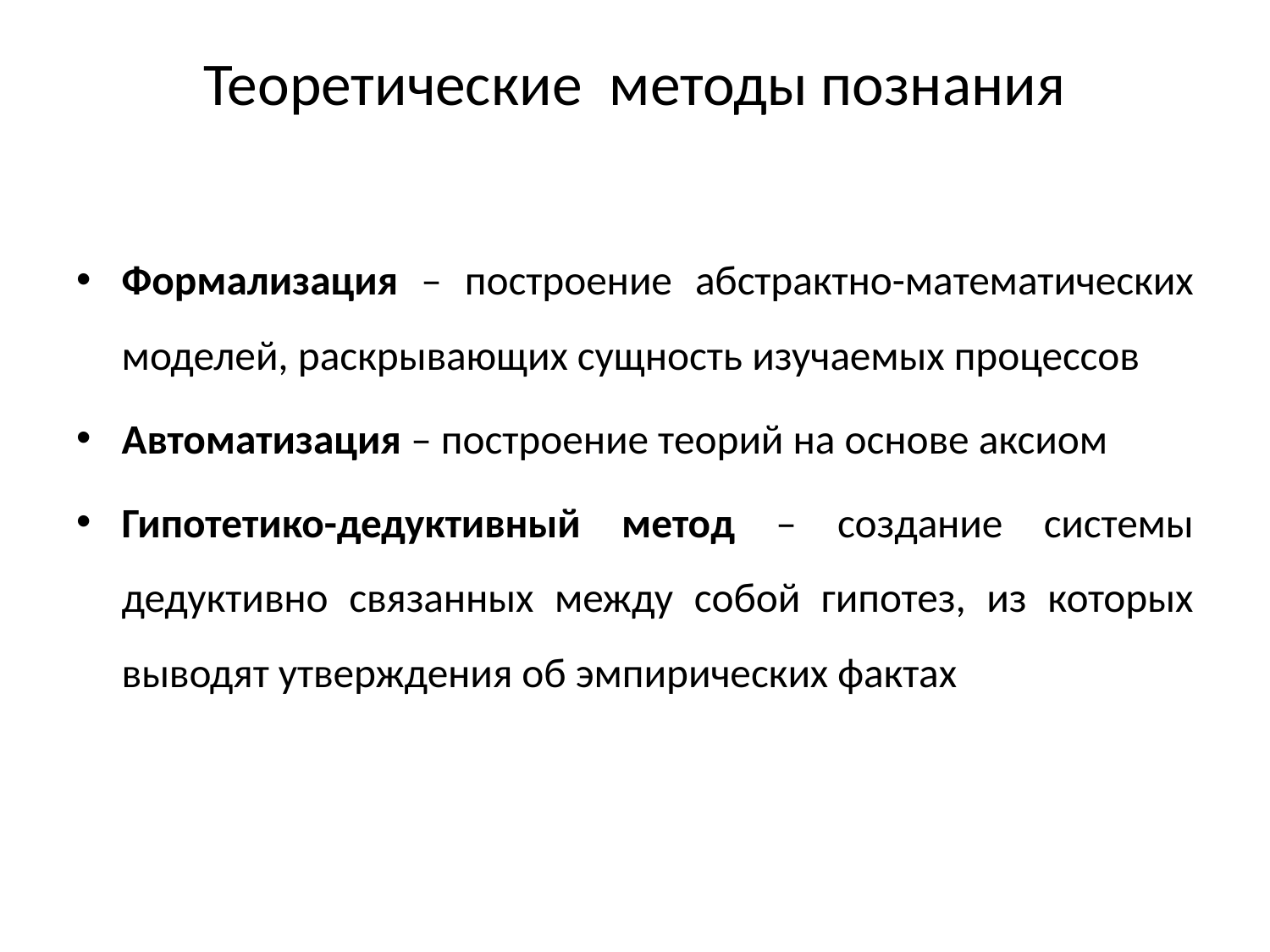

# Теоретические  методы познания
Формализация – построение абстрактно-математических моделей, раскрывающих сущность изучаемых процессов
Автоматизация – построение теорий на основе аксиом
Гипотетико-дедуктивный метод – создание системы дедуктивно связанных между собой гипотез, из которых выводят утверждения об эмпирических фактах